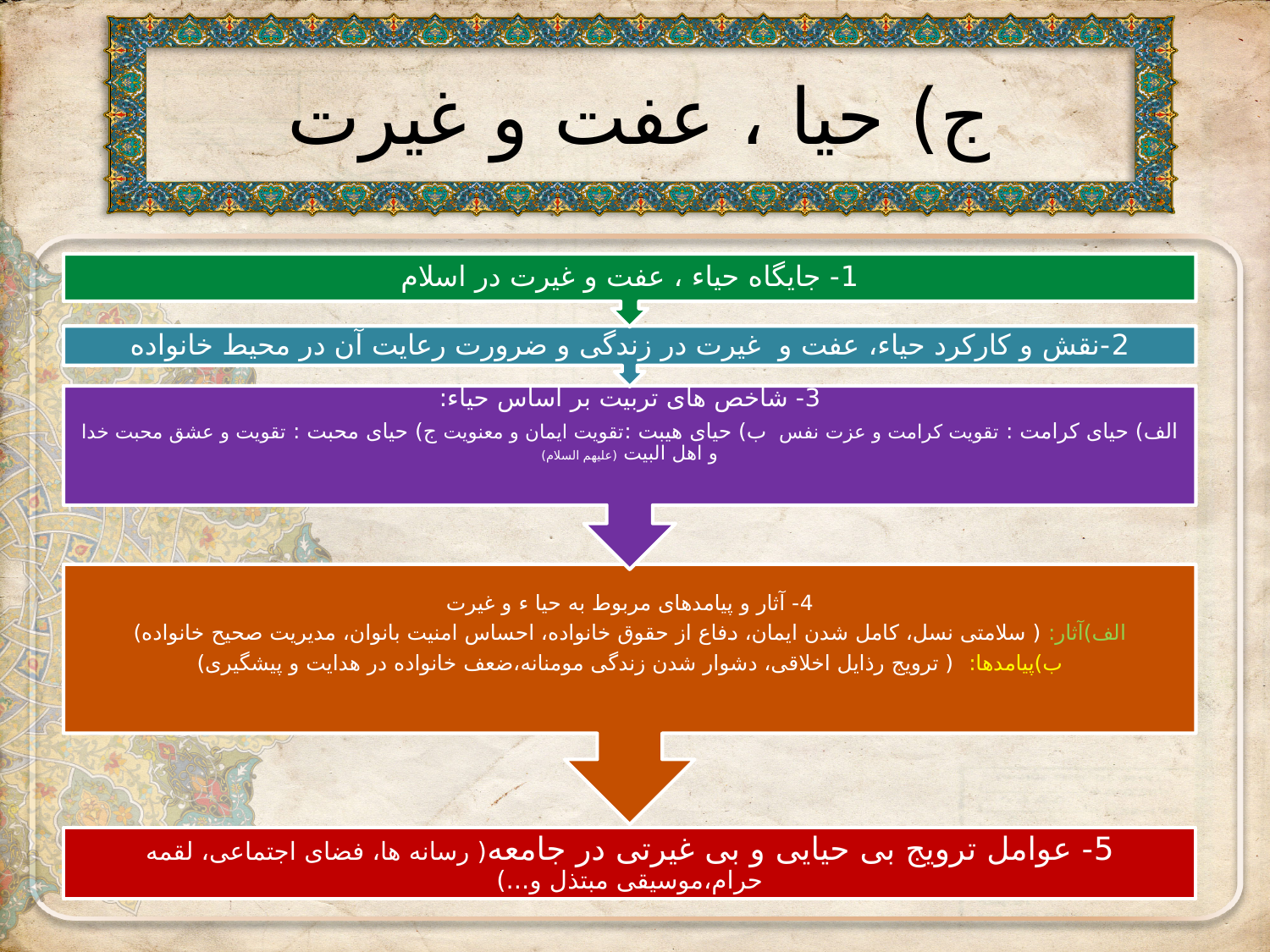

# ج) حیا ، عفت و غیرت
5- عوامل ترویج بی حیایی و بی غیرتی در جامعه( رسانه ها، فضای اجتماعی، لقمه حرام،موسیقی مبتذل و...)
4- آثار و پیامدهای مربوط به حیا ء و غیرت
الف)آثار: ( سلامتی نسل، کامل شدن ایمان، دفاع از حقوق خانواده، احساس امنیت بانوان، مدیریت صحیح خانواده)
ب)پیامدها:  ( ترویج رذایل اخلاقی، دشوار شدن زندگی مومنانه،ضعف خانواده در هدایت و پیشگیری)

3- شاخص های تربیت بر اساس حیاء:
الف) حیای کرامت : تقویت کرامت و عزت نفس  ب) حیای هیبت :تقویت ایمان و معنویت ج) حیای محبت : تقویت و عشق محبت خدا و اهل البیت (علیهم السلام)

2-نقش و کارکرد حیاء، عفت و  غیرت در زندگی و ضرورت رعایت آن در محیط خانواده
1- جایگاه حیاء ، عفت و غیرت در اسلام